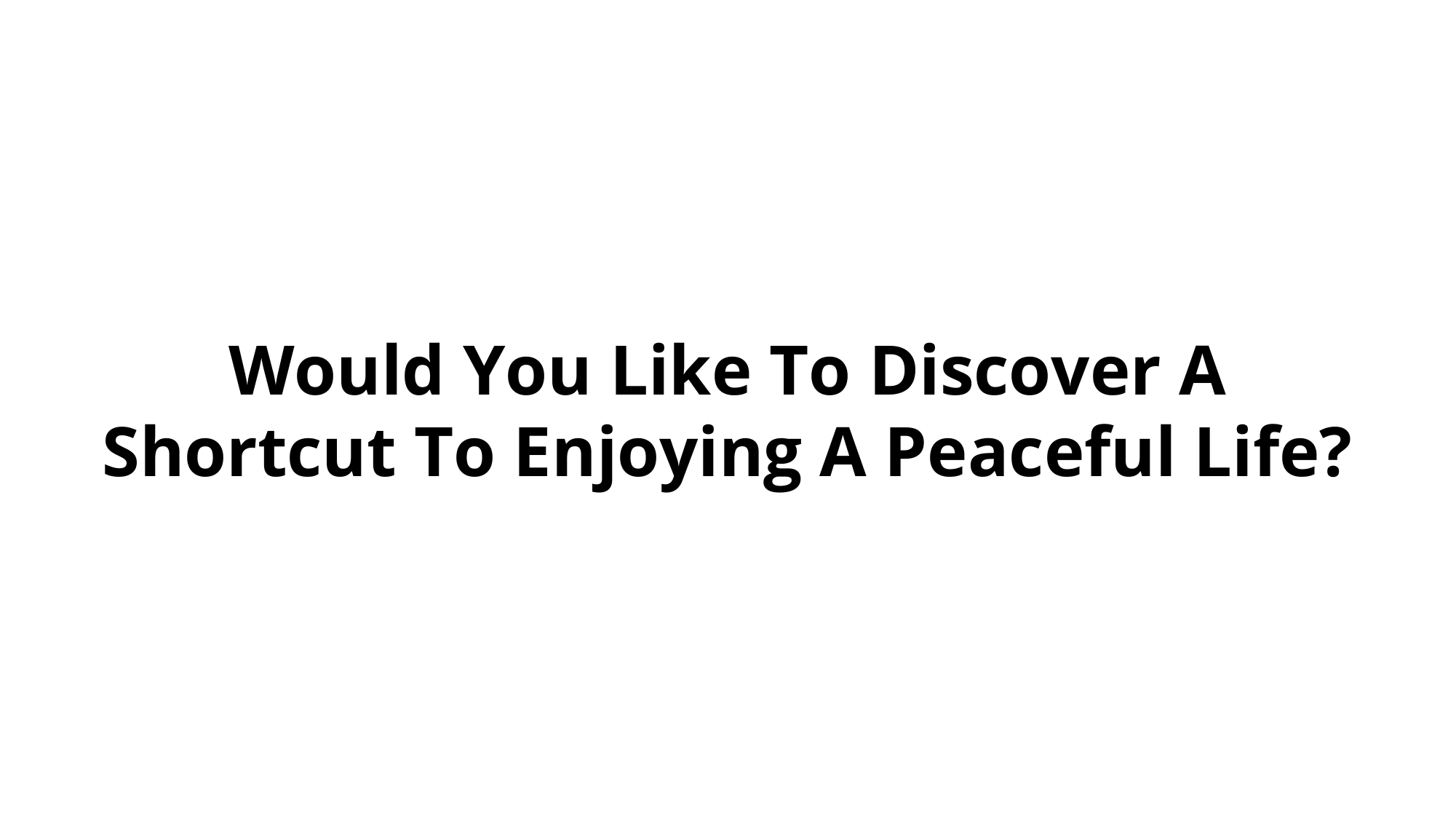

Would You Like To Discover A Shortcut To Enjoying A Peaceful Life?